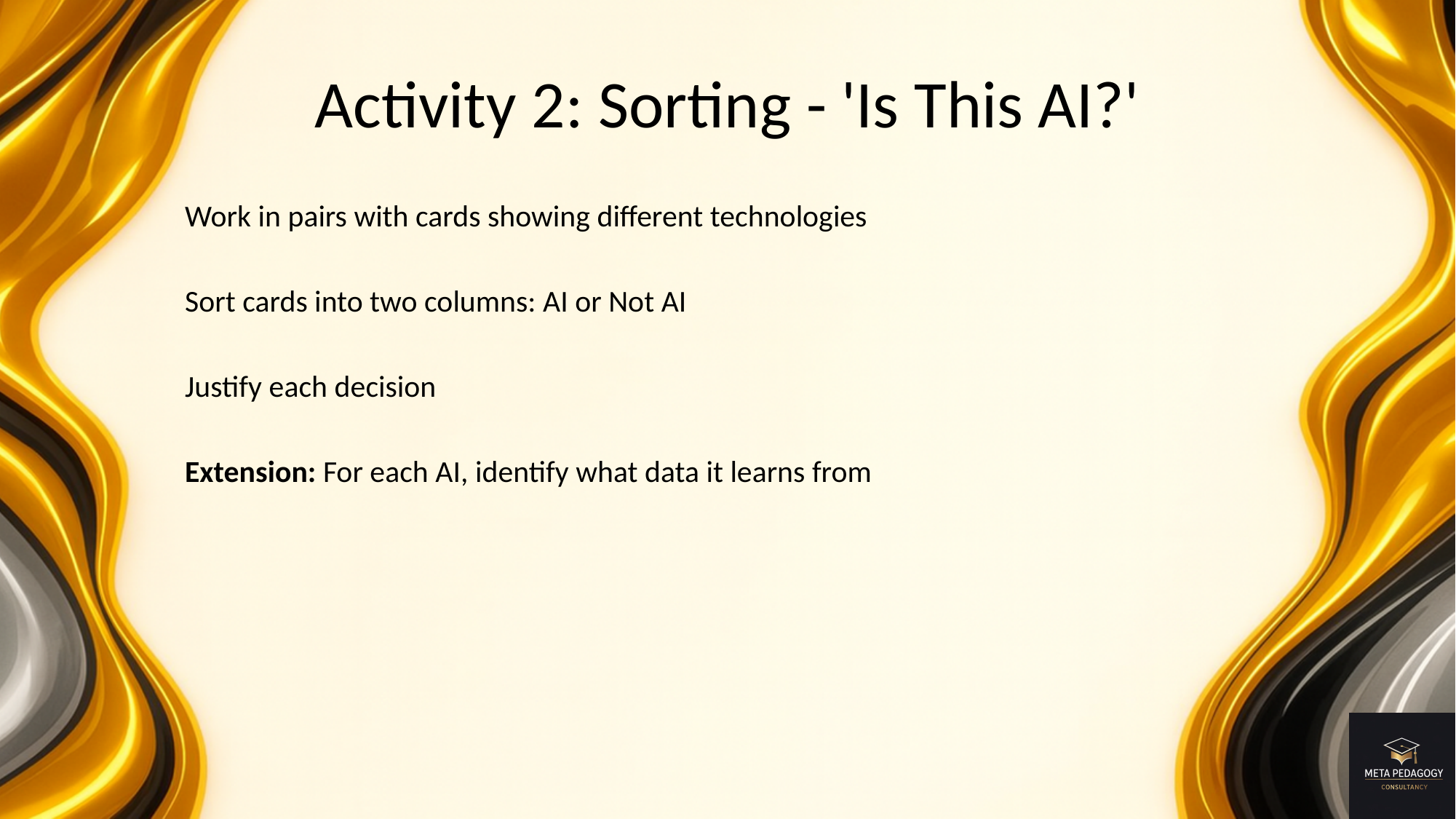

# Activity 2: Sorting - 'Is This AI?'
Work in pairs with cards showing different technologies

Sort cards into two columns: AI or Not AI

Justify each decision

Extension: For each AI, identify what data it learns from